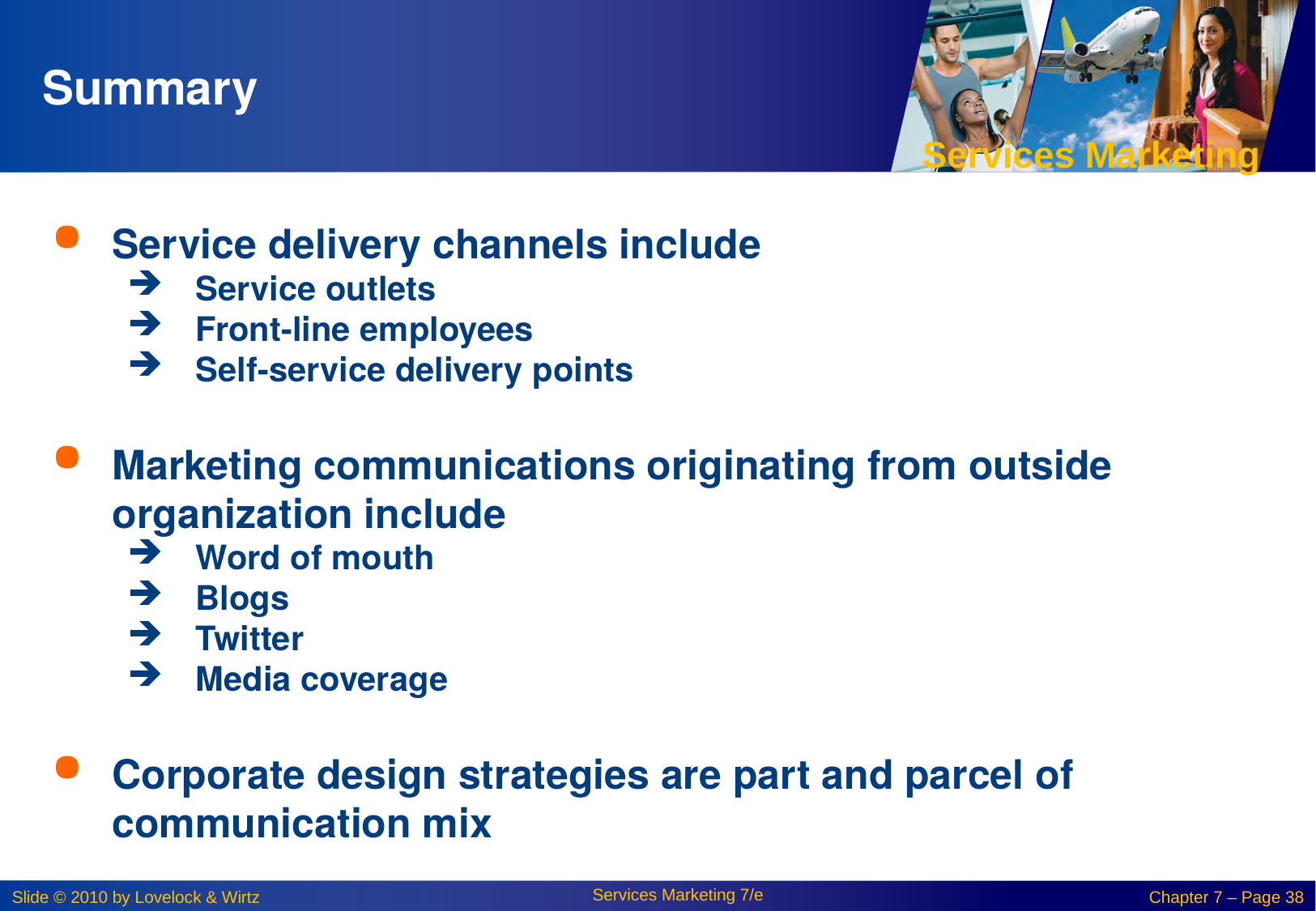

# Summary
Service delivery channels include
Service outlets
Front-line employees
Self-service delivery points
Marketing communications originating from outside  organization include
Word of mouth
Blogs
Twitter
Media coverage
Corporate design strategies are part and parcel of communication mix